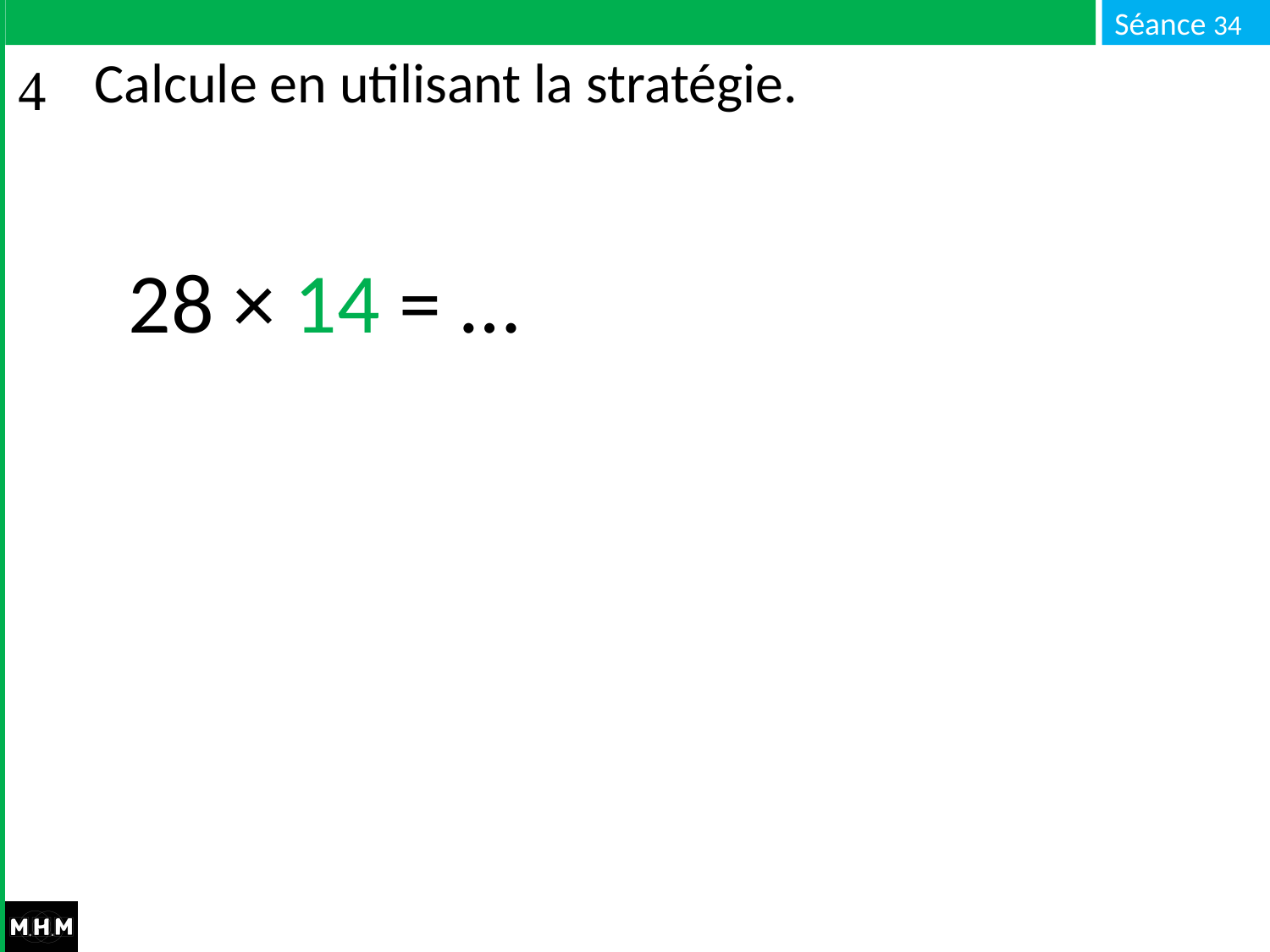

# Calcule en utilisant la stratégie.
28 × 14 = …